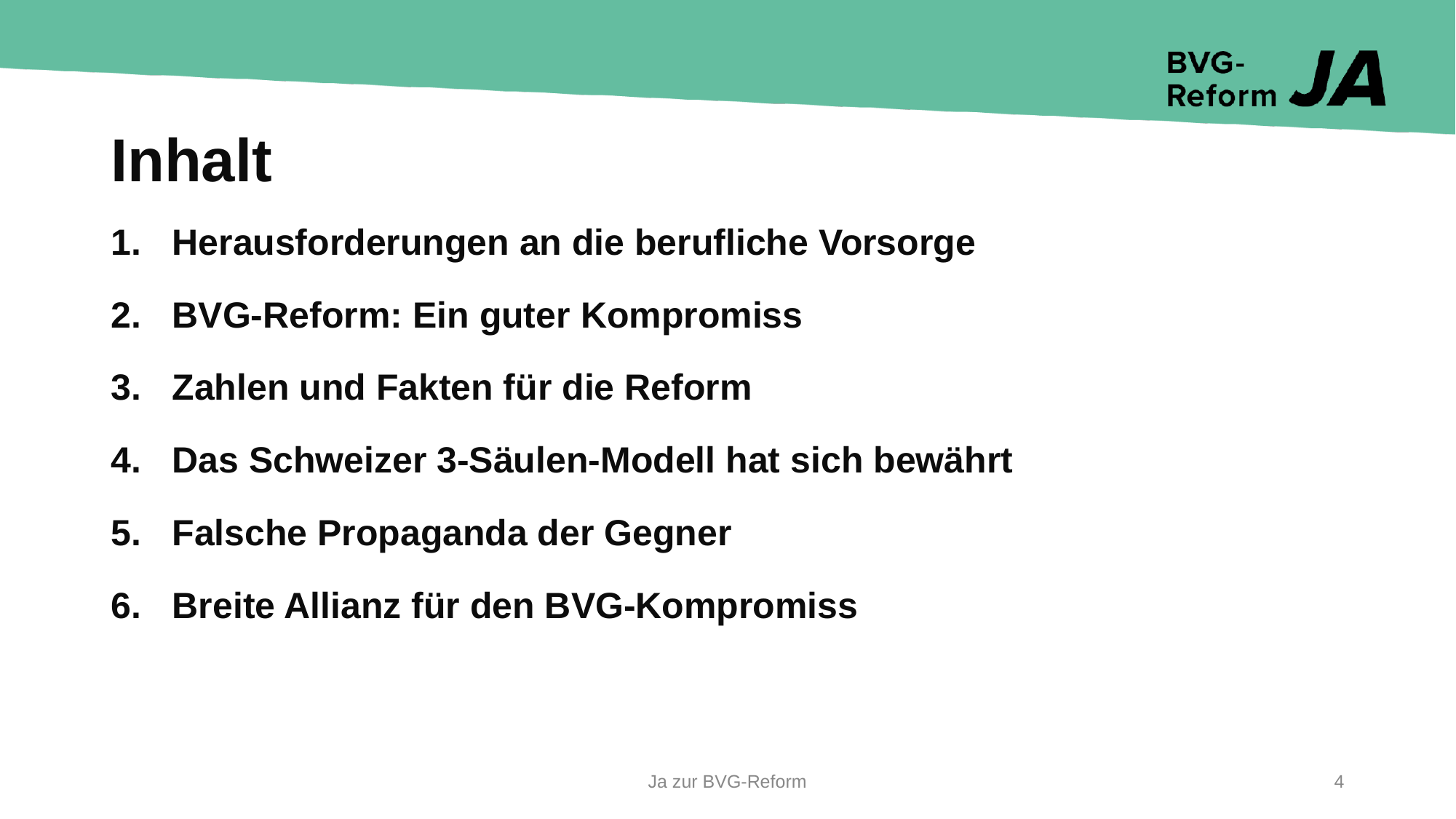

# Inhalt
Herausforderungen an die berufliche Vorsorge
BVG-Reform: Ein guter Kompromiss
Zahlen und Fakten für die Reform
Das Schweizer 3-Säulen-Modell hat sich bewährt
Falsche Propaganda der Gegner
Breite Allianz für den BVG-Kompromiss
Ja zur BVG-Reform
4